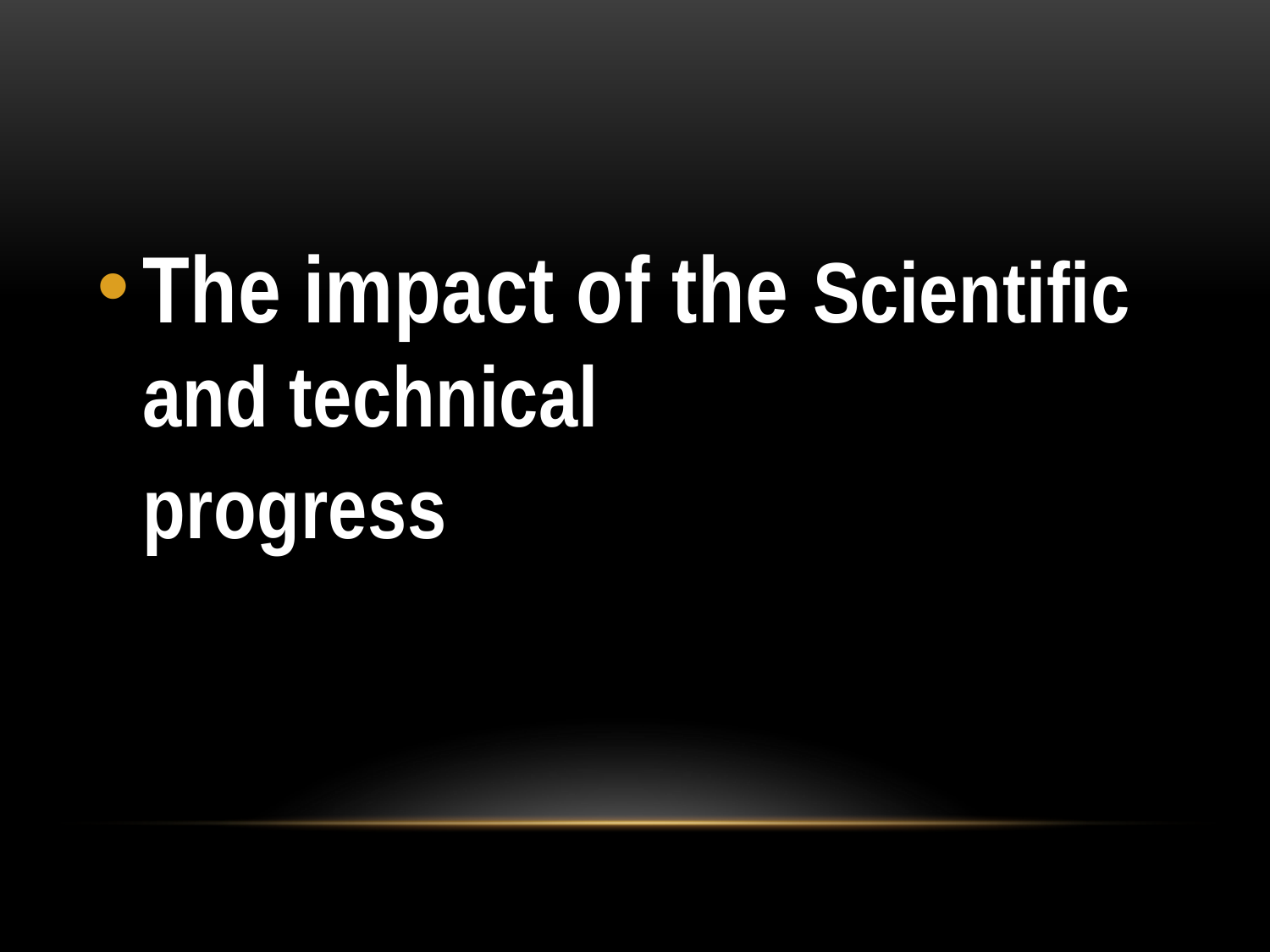

#
The impact of the Scientific and technical progressScientific and technical progress